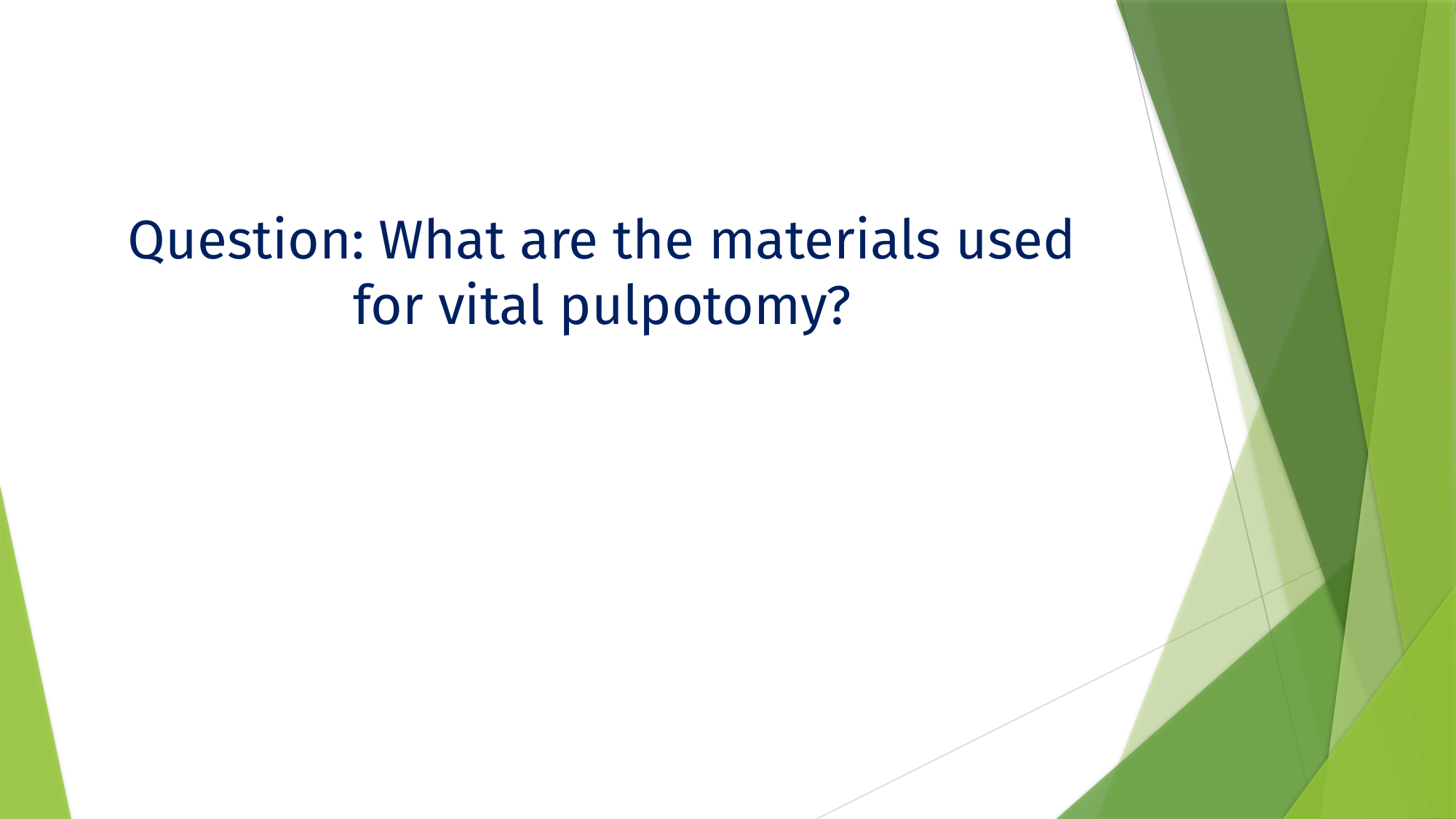

# Question: What are the materials used for vital pulpotomy?